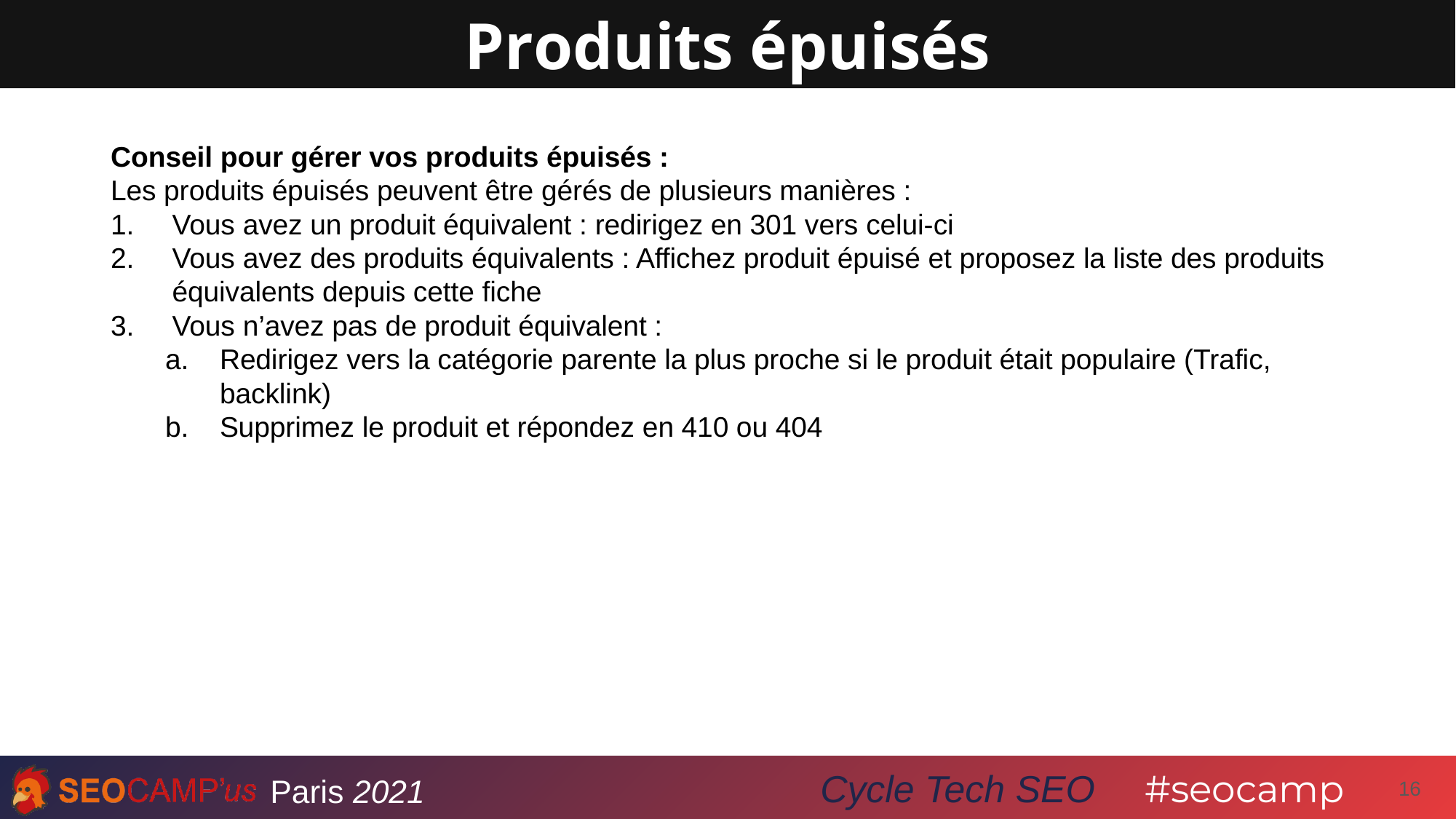

Produits épuisés
Conseil pour gérer vos produits épuisés :
Les produits épuisés peuvent être gérés de plusieurs manières :
Vous avez un produit équivalent : redirigez en 301 vers celui-ci
Vous avez des produits équivalents : Affichez produit épuisé et proposez la liste des produits équivalents depuis cette fiche
Vous n’avez pas de produit équivalent :
Redirigez vers la catégorie parente la plus proche si le produit était populaire (Trafic, backlink)
Supprimez le produit et répondez en 410 ou 404

16